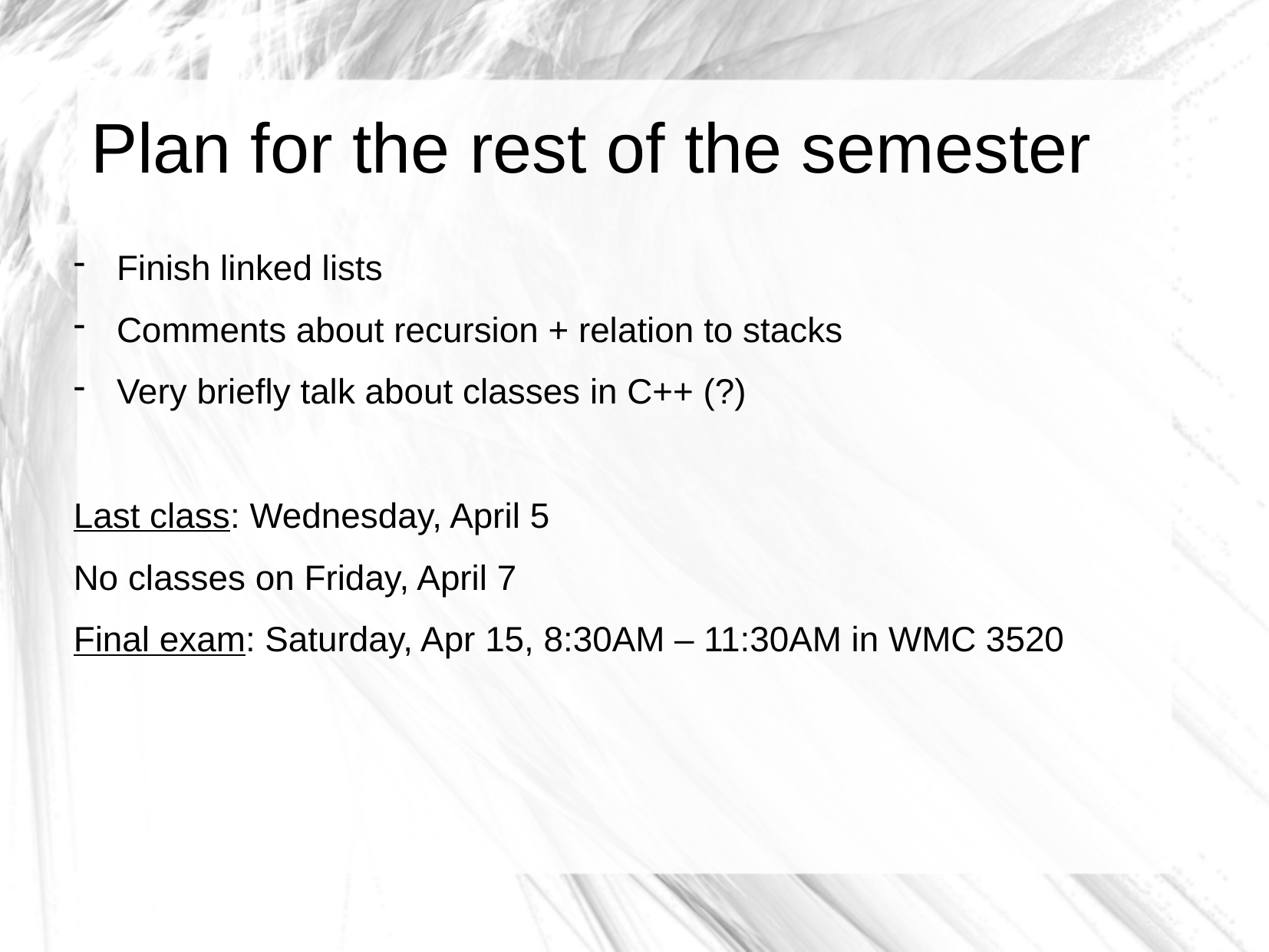

Plan for the rest of the semester
Finish linked lists
Comments about recursion + relation to stacks
Very briefly talk about classes in C++ (?)

Last class: Wednesday, April 5
No classes on Friday, April 7
Final exam: Saturday, Apr 15, 8:30AM – 11:30AM in WMC 3520